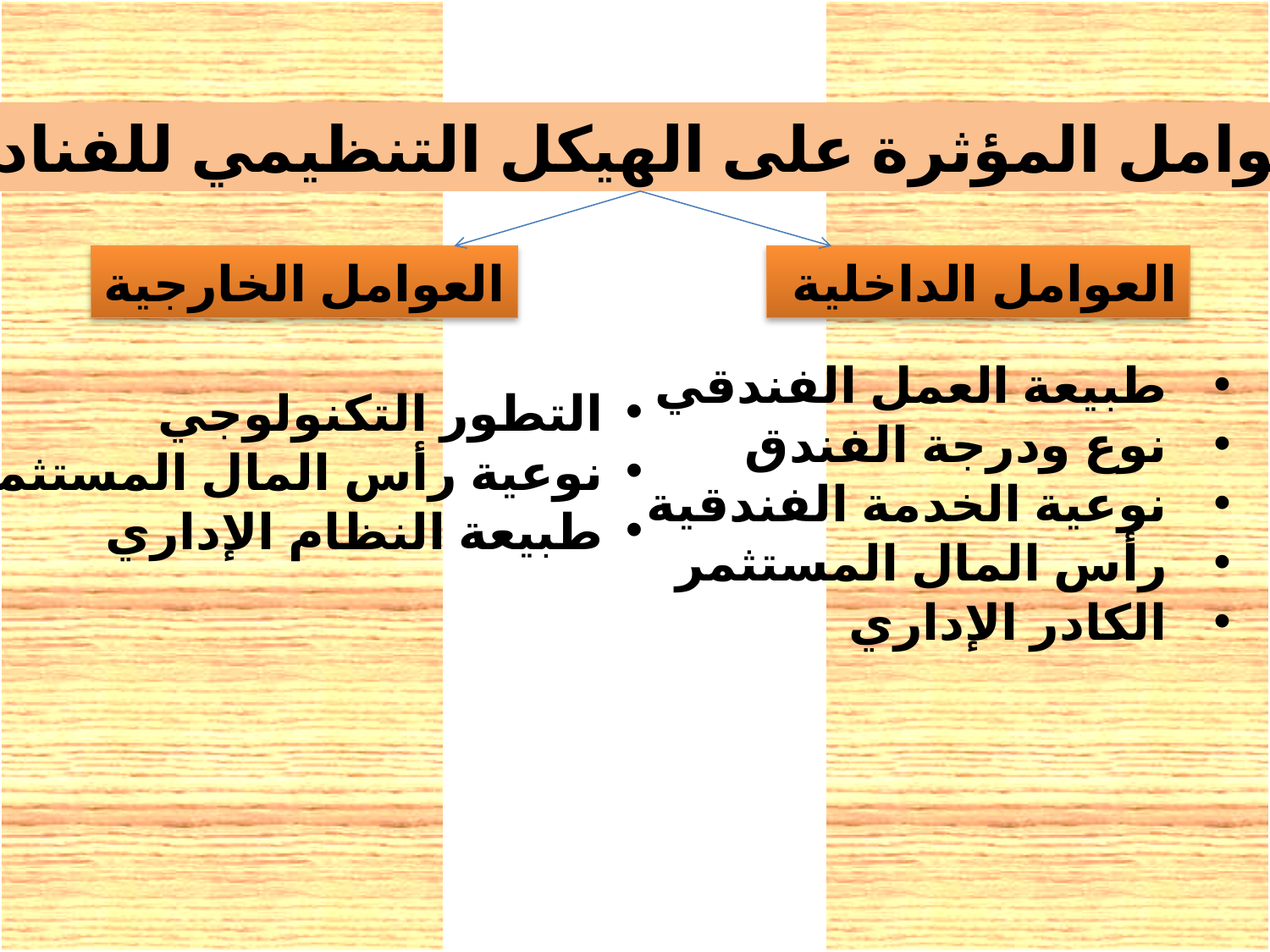

العوامل المؤثرة على الهيكل التنظيمي للفنادق
العوامل الخارجية
العوامل الداخلية
طبيعة العمل الفندقي
نوع ودرجة الفندق
نوعية الخدمة الفندقية
رأس المال المستثمر
الكادر الإداري
التطور التكنولوجي
نوعية رأس المال المستثمر
طبيعة النظام الإداري